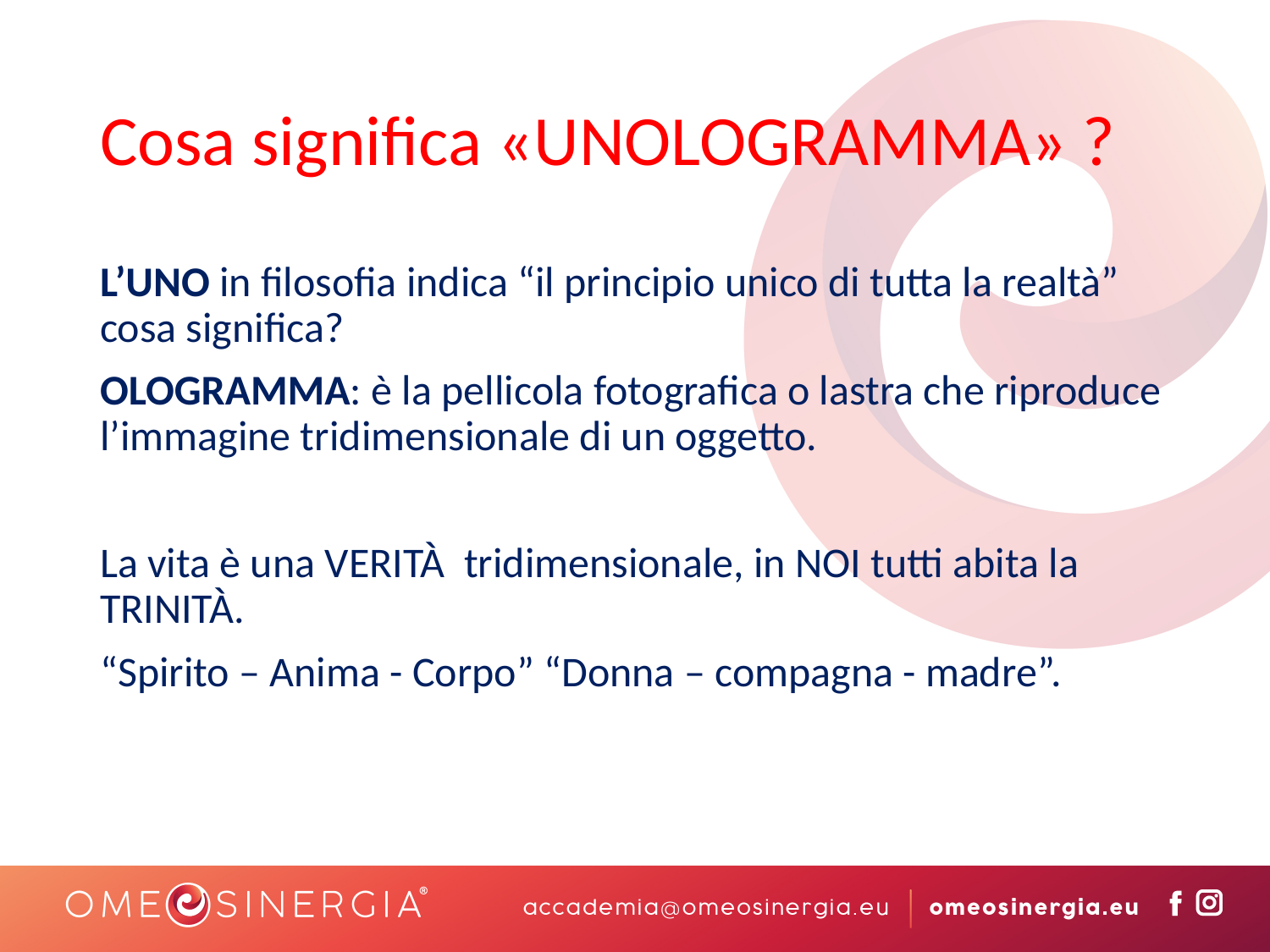

# Cosa significa «UNOLOGRAMMA» ?
L’UNO in filosofia indica “il principio unico di tutta la realtà” cosa significa?
OLOGRAMMA: è la pellicola fotografica o lastra che riproduce l’immagine tridimensionale di un oggetto.

La vita è una VERITÀ  tridimensionale, in NOI tutti abita la TRINITÀ.
“Spirito – Anima - Corpo” “Donna – compagna - madre”.